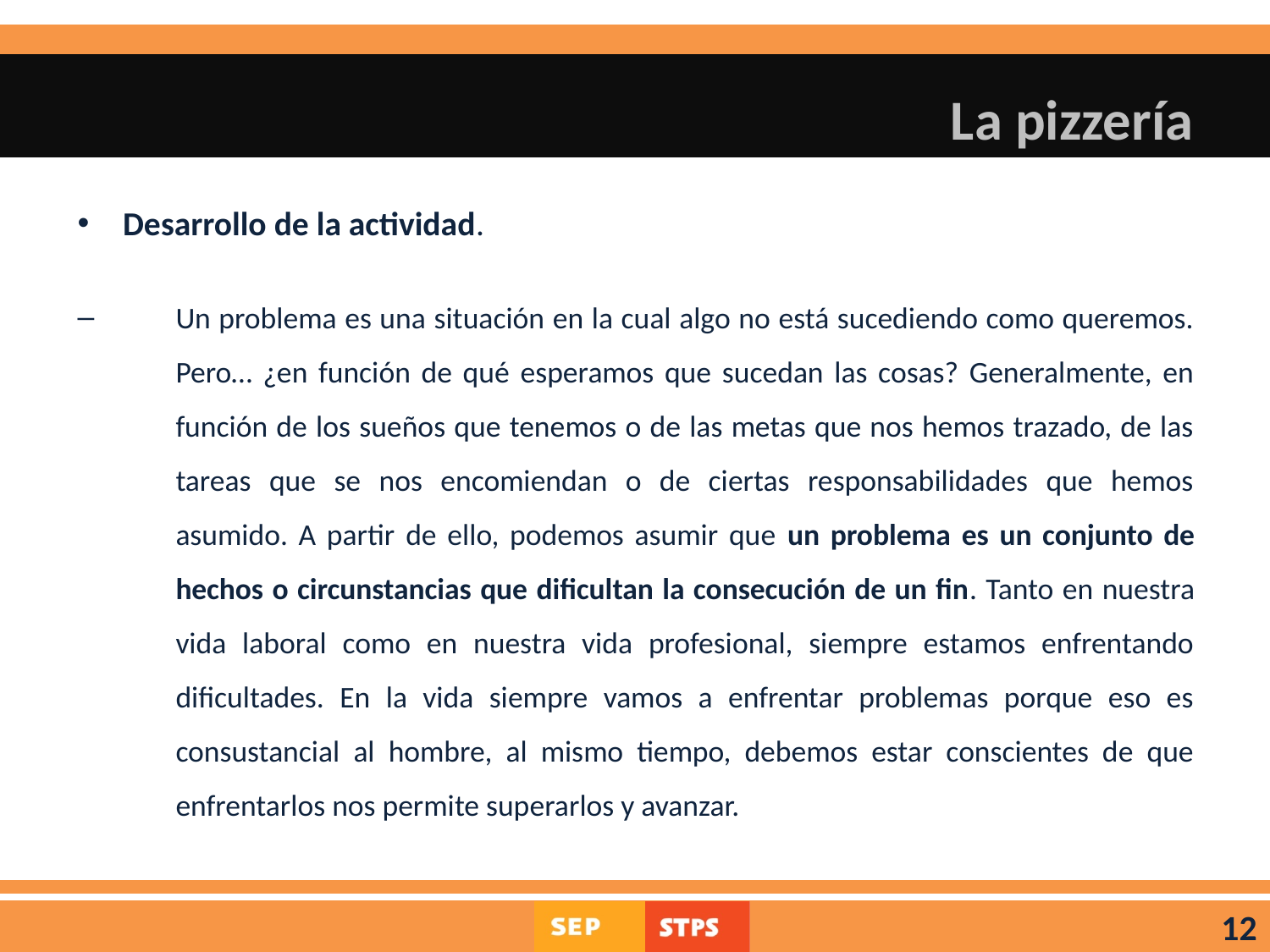

# La pizzería
Desarrollo de la actividad.

Un problema es una situación en la cual algo no está sucediendo como queremos. Pero… ¿en función de qué esperamos que sucedan las cosas? Generalmente, en función de los sueños que tenemos o de las metas que nos hemos trazado, de las tareas que se nos encomiendan o de ciertas responsabilidades que hemos asumido. A partir de ello, podemos asumir que un problema es un conjunto de hechos o circunstancias que dificultan la consecución de un fin. Tanto en nuestra vida laboral como en nuestra vida profesional, siempre estamos enfrentando dificultades. En la vida siempre vamos a enfrentar problemas porque eso es consustancial al hombre, al mismo tiempo, debemos estar conscientes de que enfrentarlos nos permite superarlos y avanzar.
12